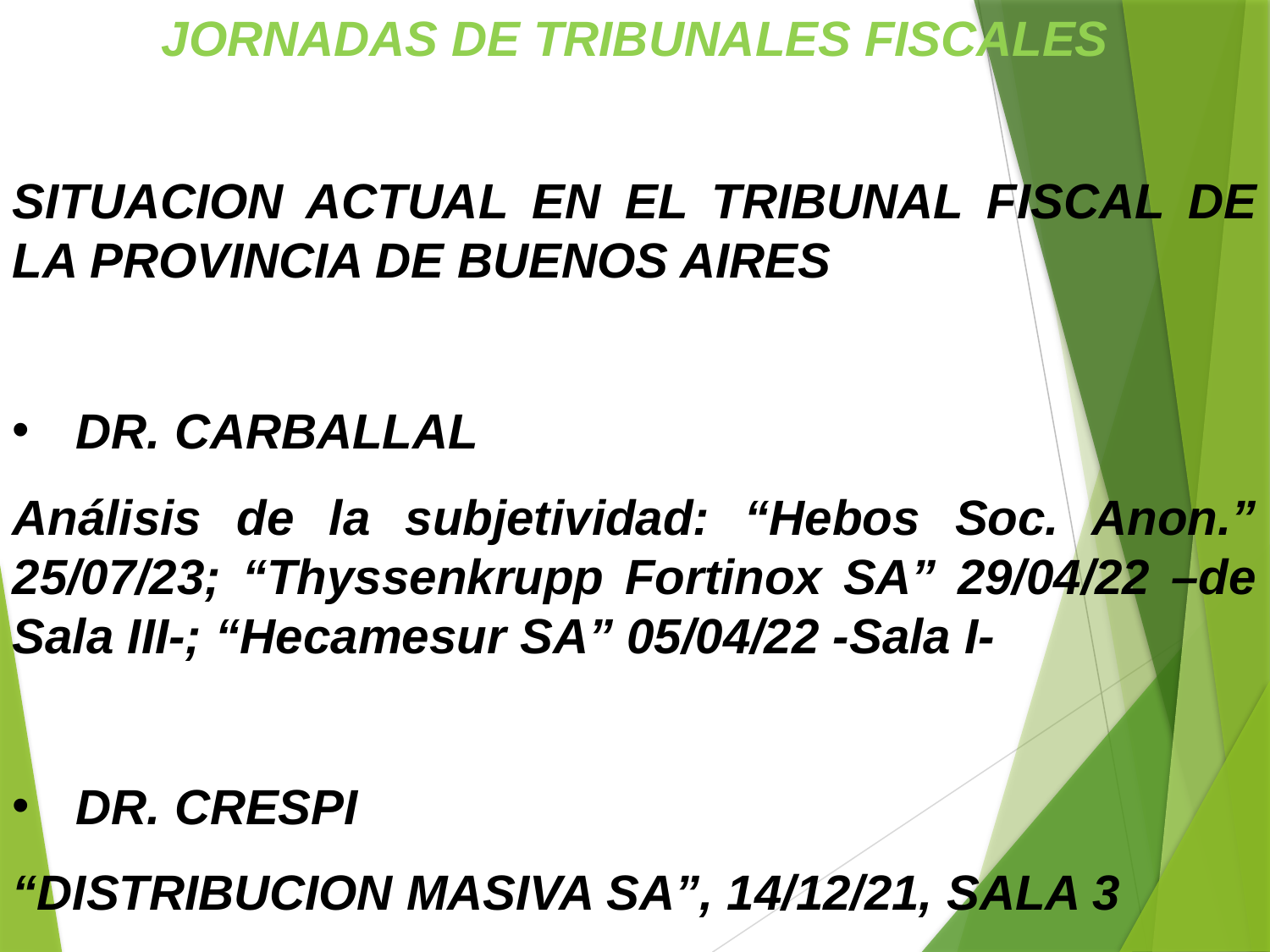

JORNADAS DE TRIBUNALES FISCALES

SITUACION ACTUAL EN EL TRIBUNAL FISCAL DE LA PROVINCIA DE BUENOS AIRES

DR. CARBALLAL
Análisis de la subjetividad: “Hebos Soc. Anon.” 25/07/23; “Thyssenkrupp Fortinox SA” 29/04/22 –de Sala III-; “Hecamesur SA” 05/04/22 -Sala I-

DR. CRESPI
“DISTRIBUCION MASIVA SA”, 14/12/21, SALA 3